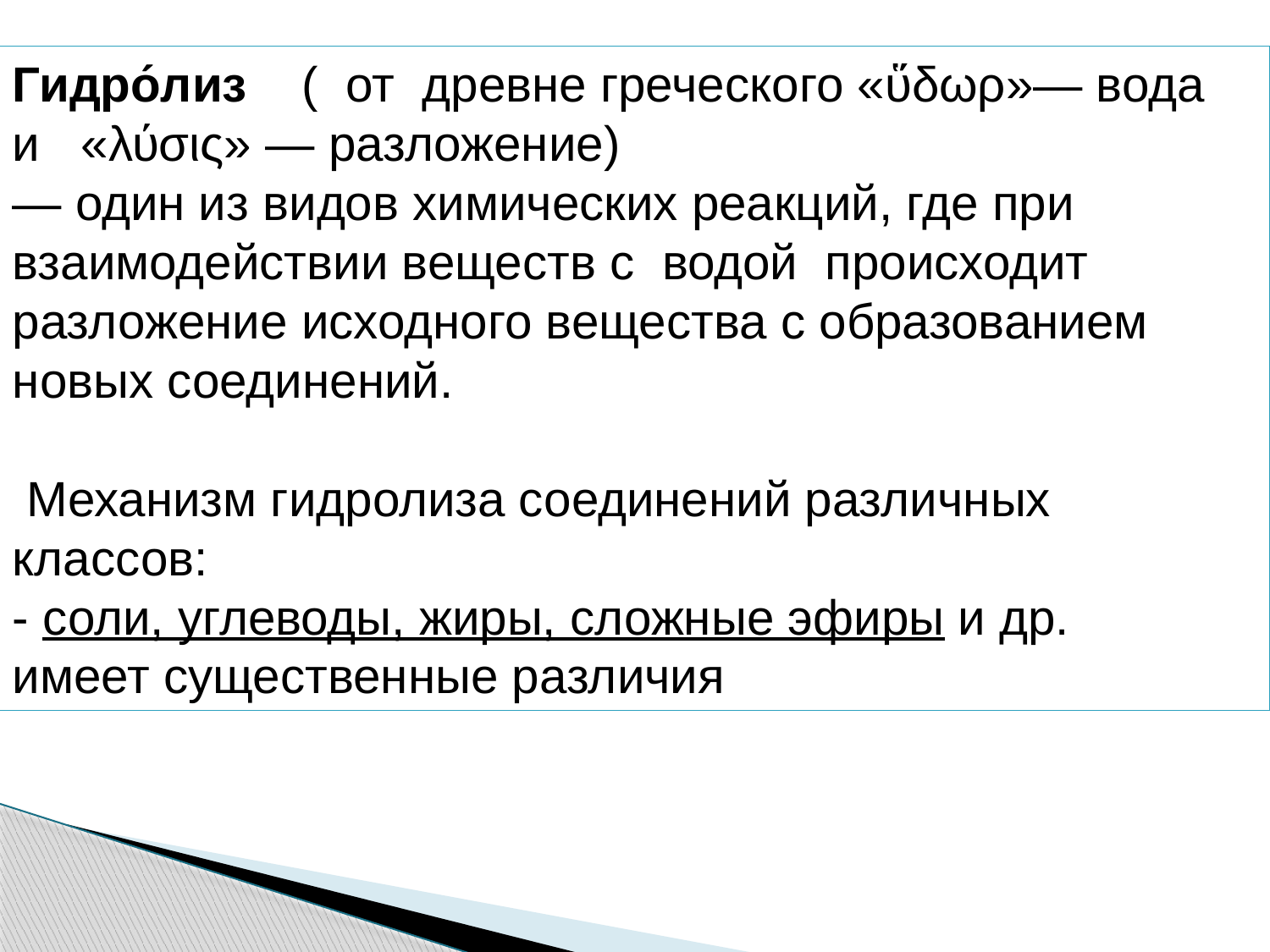

Гидро́лиз    (  от  древне греческого «ὕδωρ»— вода  и   «λύσις» — разложение)
— один из видов химических реакций, где при взаимодействии веществ с  водой  происходит разложение исходного вещества с образованием новых соединений.

 Механизм гидролиза соединений различных классов:
- соли, углеводы, жиры, сложные эфиры и др.     имеет существенные различия